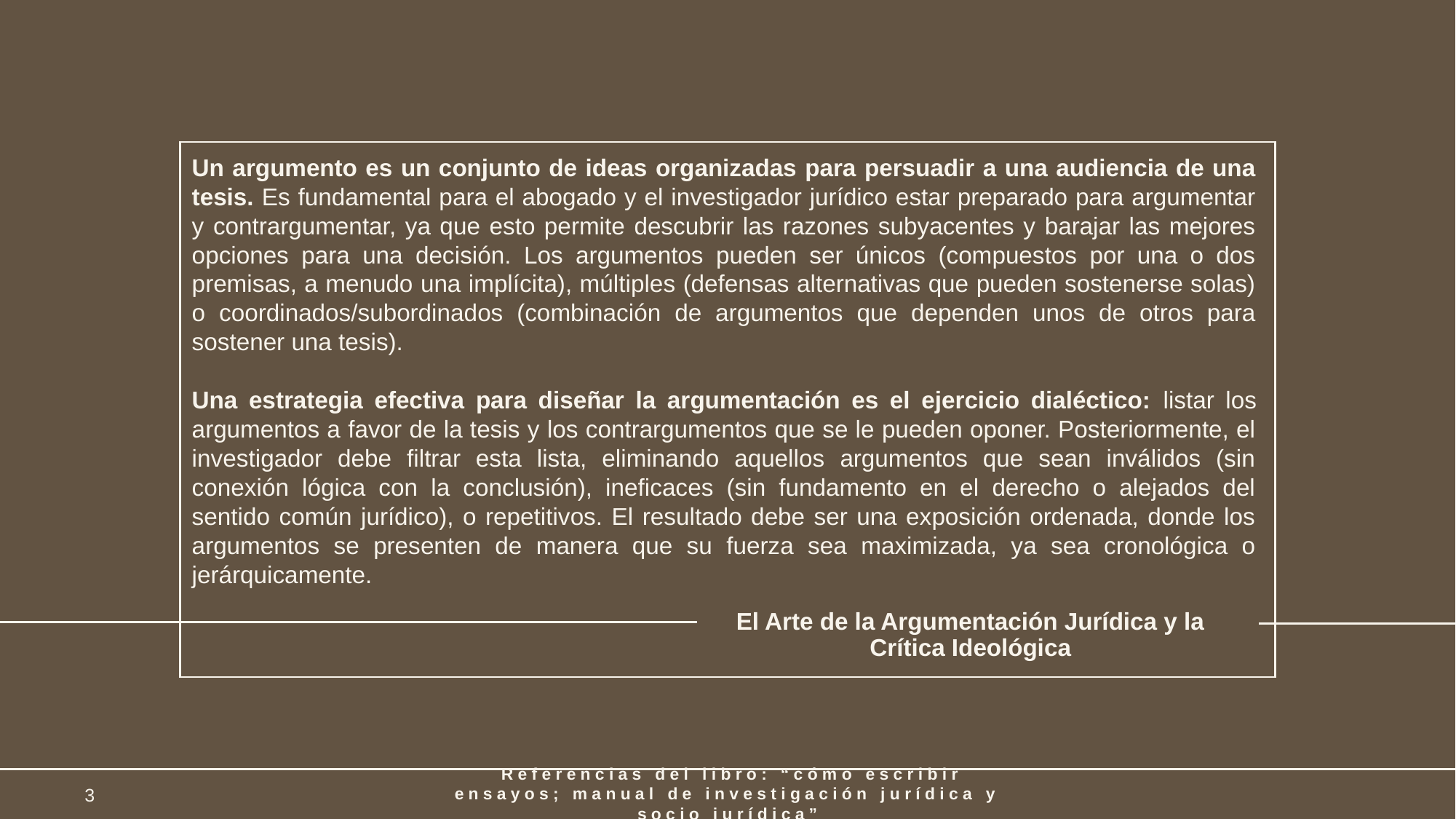

Un argumento es un conjunto de ideas organizadas para persuadir a una audiencia de una tesis. Es fundamental para el abogado y el investigador jurídico estar preparado para argumentar y contrargumentar, ya que esto permite descubrir las razones subyacentes y barajar las mejores opciones para una decisión. Los argumentos pueden ser únicos (compuestos por una o dos premisas, a menudo una implícita), múltiples (defensas alternativas que pueden sostenerse solas) o coordinados/subordinados (combinación de argumentos que dependen unos de otros para sostener una tesis).

Una estrategia efectiva para diseñar la argumentación es el ejercicio dialéctico: listar los argumentos a favor de la tesis y los contrargumentos que se le pueden oponer. Posteriormente, el investigador debe filtrar esta lista, eliminando aquellos argumentos que sean inválidos (sin conexión lógica con la conclusión), ineficaces (sin fundamento en el derecho o alejados del sentido común jurídico), o repetitivos. El resultado debe ser una exposición ordenada, donde los argumentos se presenten de manera que su fuerza sea maximizada, ya sea cronológica o jerárquicamente.

# El Arte de la Argumentación Jurídica y la Crítica Ideológica
 Referencias del libro: “cómo escribir ensayos; manual de investigación jurídica y socio jurídica”
3